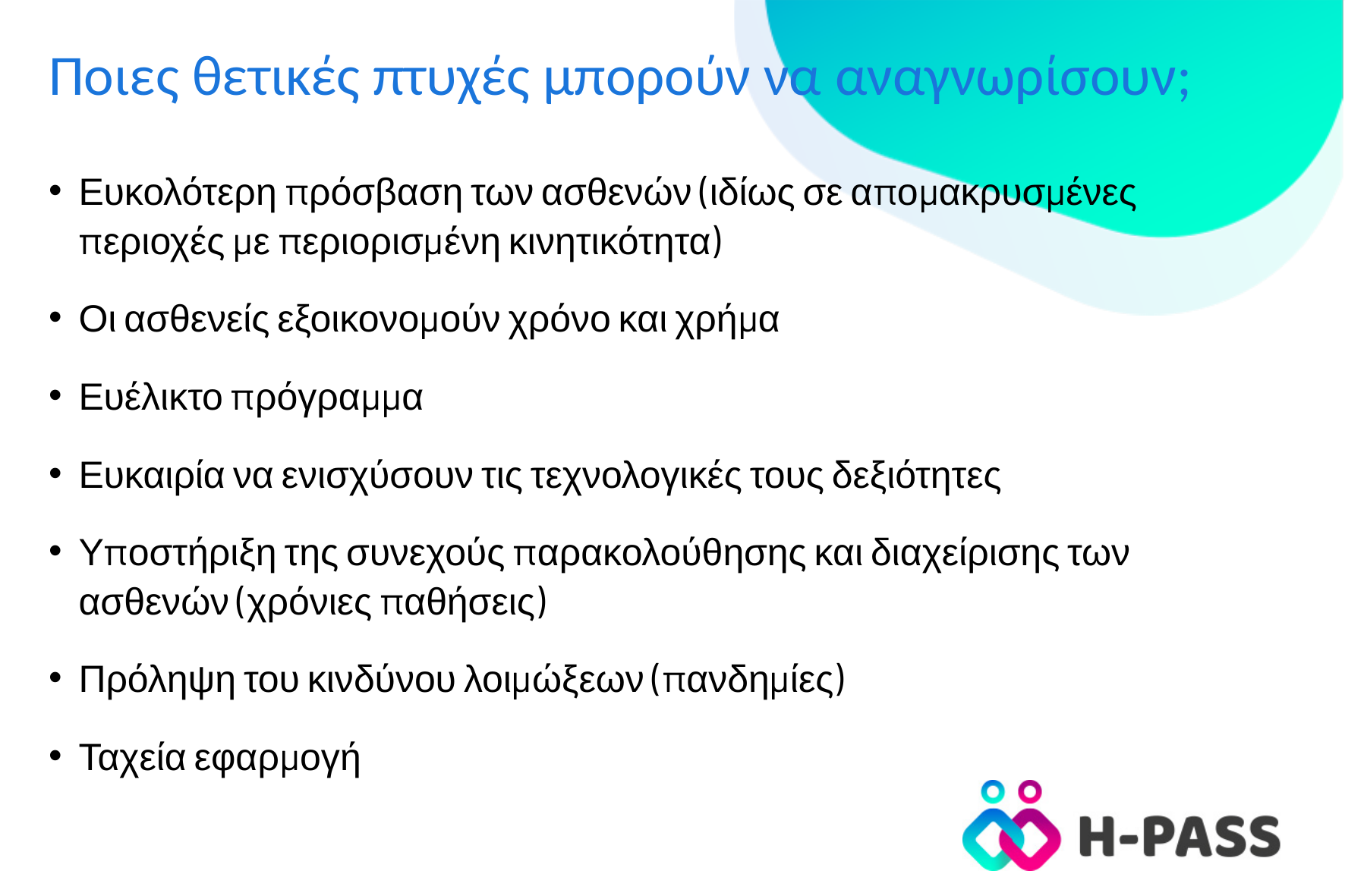

# Ποιες θετικές πτυχές μπορούν να αναγνωρίσουν;
Ευκολότερη πρόσβαση των ασθενών (ιδίως σε απομακρυσμένες περιοχές με περιορισμένη κινητικότητα)
Οι ασθενείς εξοικονομούν χρόνο και χρήμα
Ευέλικτο πρόγραμμα
Ευκαιρία να ενισχύσουν τις τεχνολογικές τους δεξιότητες
Υποστήριξη της συνεχούς παρακολούθησης και διαχείρισης των ασθενών (χρόνιες παθήσεις)
Πρόληψη του κινδύνου λοιμώξεων (πανδημίες)
Ταχεία εφαρμογή